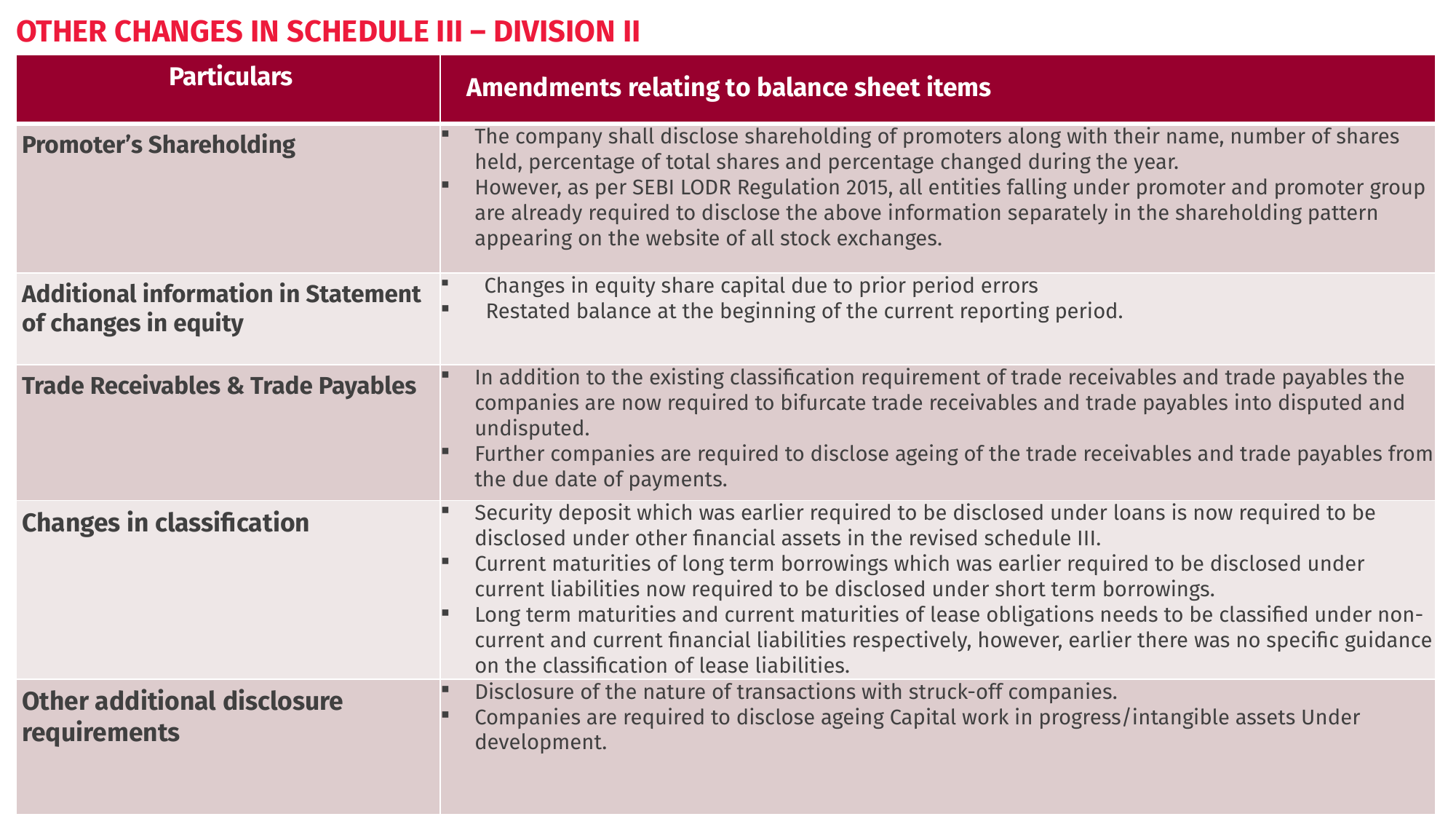

# Other changes in Schedule III – Division II
| Particulars | Amendments relating to balance sheet items |
| --- | --- |
| Promoter’s Shareholding | The company shall disclose shareholding of promoters along with their name, number of shares held, percentage of total shares and percentage changed during the year. However, as per SEBI LODR Regulation 2015, all entities falling under promoter and promoter group are already required to disclose the above information separately in the shareholding pattern appearing on the website of all stock exchanges. |
| Additional information in Statement of changes in equity | Changes in equity share capital due to prior period errors Restated balance at the beginning of the current reporting period. |
| Trade Receivables & Trade Payables | In addition to the existing classification requirement of trade receivables and trade payables the companies are now required to bifurcate trade receivables and trade payables into disputed and undisputed. Further companies are required to disclose ageing of the trade receivables and trade payables from the due date of payments. |
| Changes in classification | Security deposit which was earlier required to be disclosed under loans is now required to be disclosed under other financial assets in the revised schedule III. Current maturities of long term borrowings which was earlier required to be disclosed under current liabilities now required to be disclosed under short term borrowings. Long term maturities and current maturities of lease obligations needs to be classified under non-current and current financial liabilities respectively, however, earlier there was no specific guidance on the classification of lease liabilities. |
| Other additional disclosure requirements | Disclosure of the nature of transactions with struck-off companies. Companies are required to disclose ageing Capital work in progress/intangible assets Under development. |